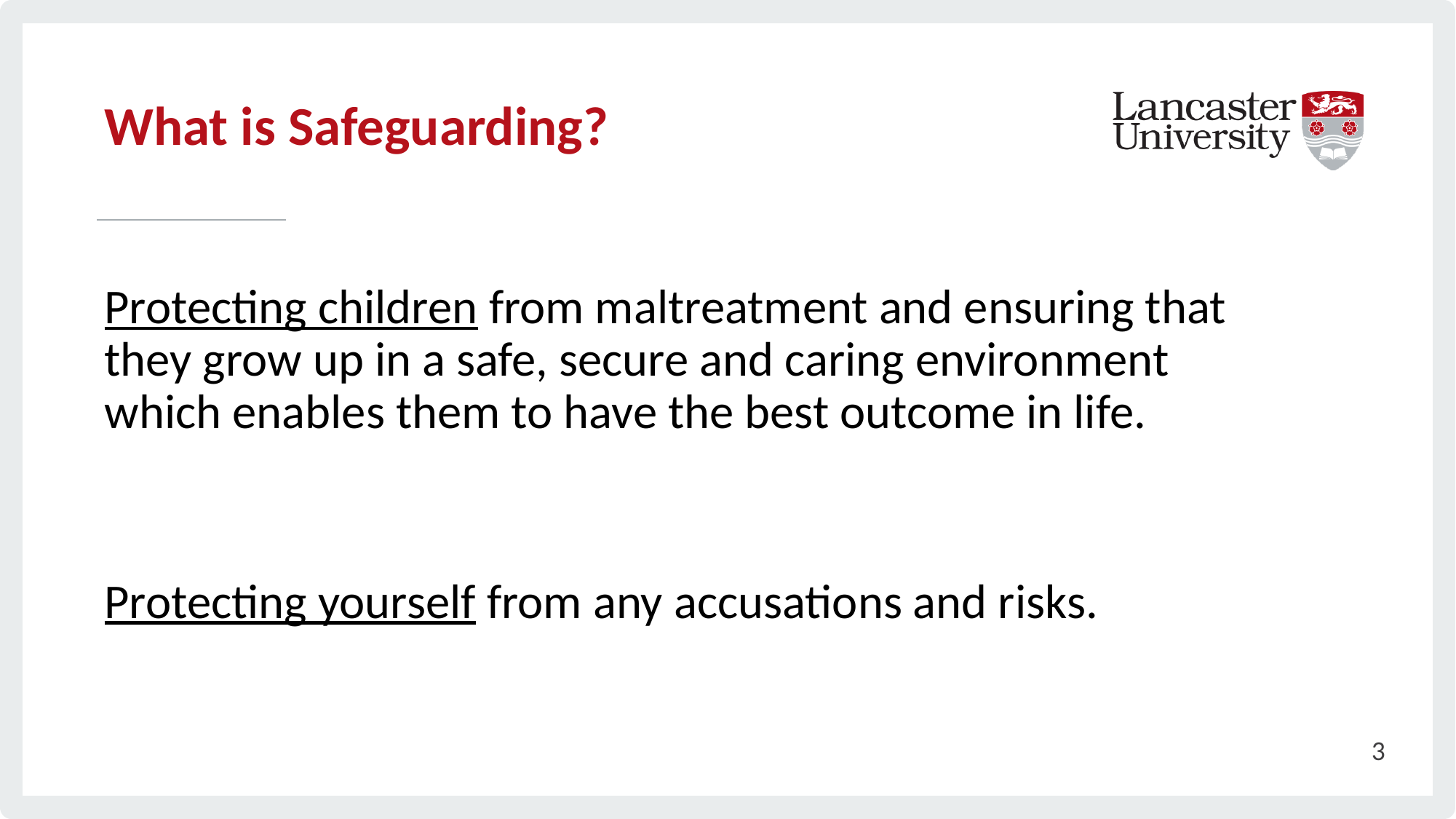

# What is Safeguarding?
Protecting children from maltreatment and ensuring that they grow up in a safe, secure and caring environment which enables them to have the best outcome in life.

Protecting yourself from any accusations and risks.

3